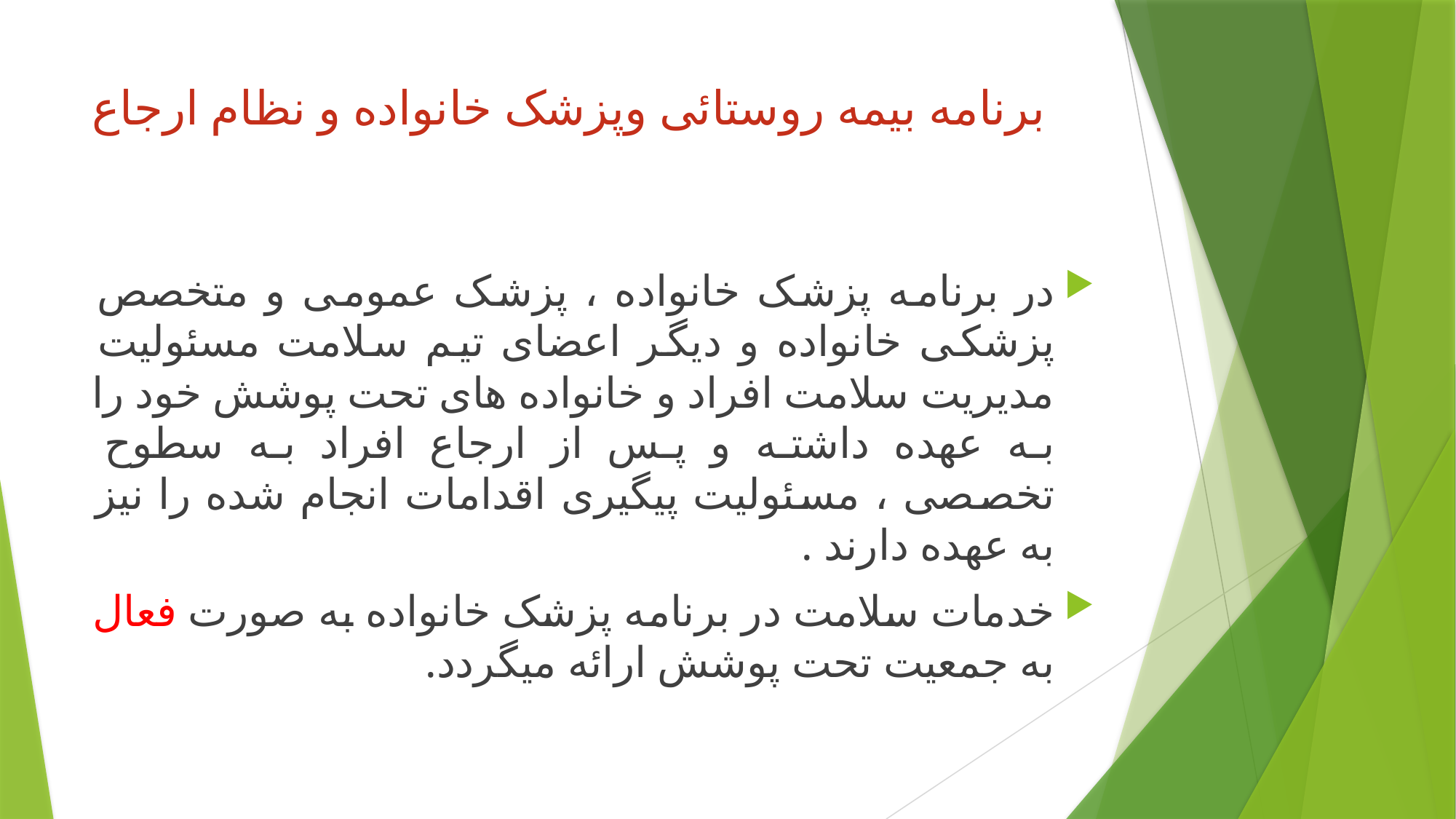

# برنامه بیمه روستائی وپزشک خانواده و نظام ارجاع
در برنامه پزشک خانواده ، پزشک عمومی و متخصص پزشکی خانواده و دیگر اعضای تیم سلامت مسئولیت مدیریت سلامت افراد و خانواده های تحت پوشش خود را به عهده داشته و پس از ارجاع افراد به سطوح تخصصی ، مسئولیت پیگیری اقدامات انجام شده را نیز به عهده دارند .
خدمات سلامت در برنامه پزشک خانواده به صورت فعال به جمعیت تحت پوشش ارائه میگردد.